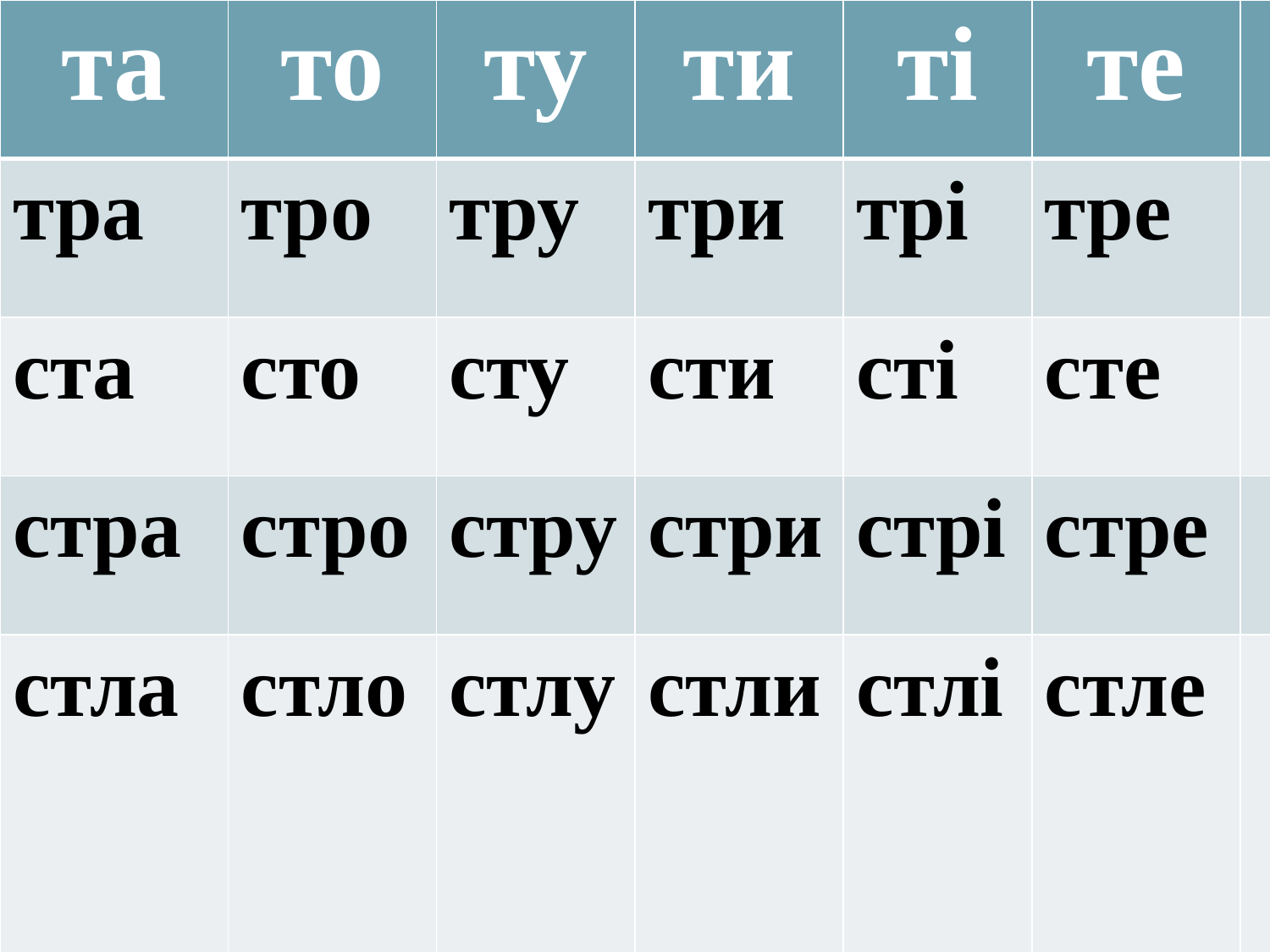

| та | то | ту | ти | ті | те |  |
| --- | --- | --- | --- | --- | --- | --- |
| тра | тро | тру | три | трі | тре |  |
| ста | сто | сту | сти | сті | сте |  |
| стра | стро | стру | стри | стрі | стре |  |
| стла | стло | стлу | стли | стлі | стле |  |
|  |  |  |  |  |  |  |